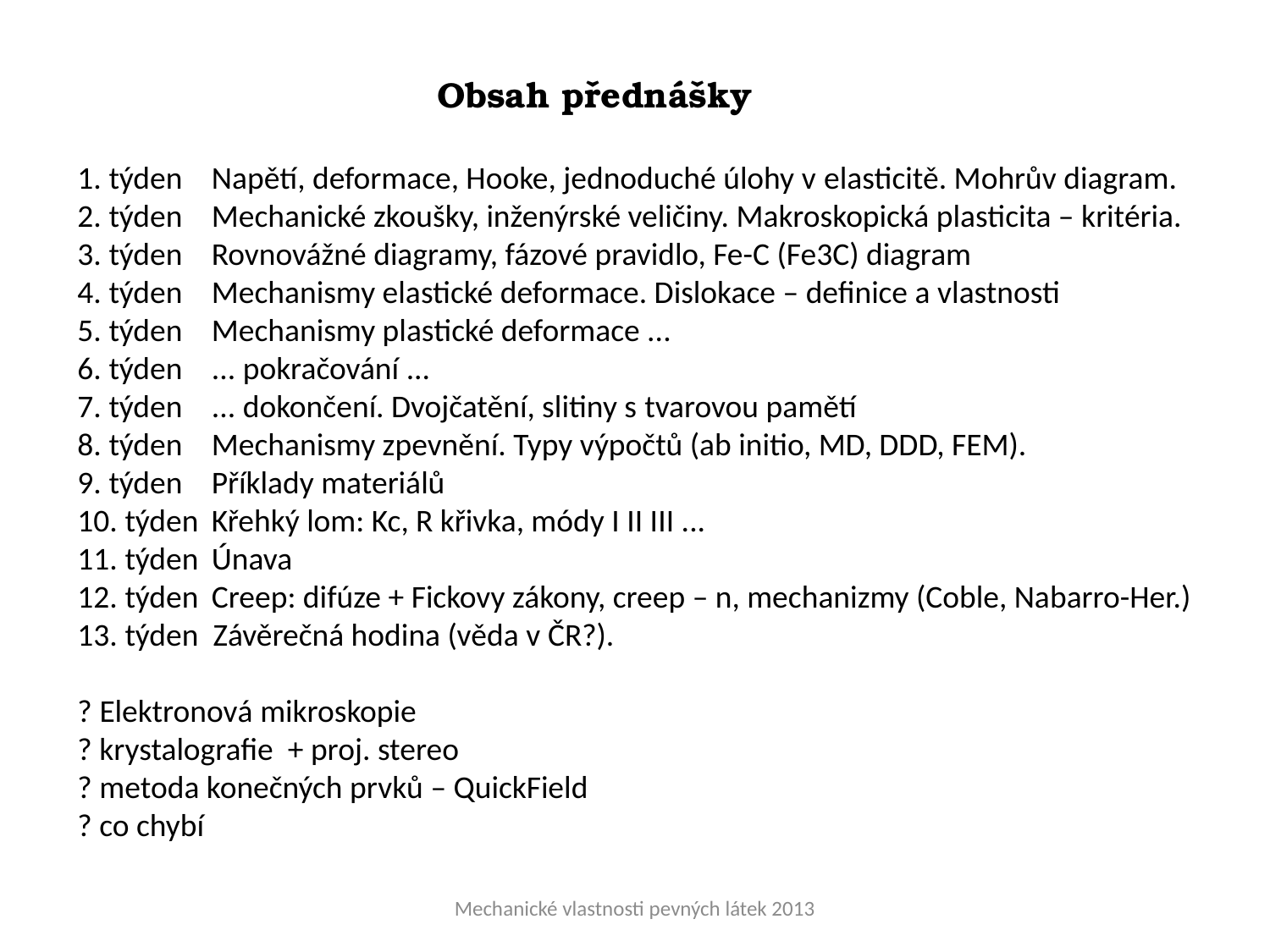

Obsah přednášky
1. týden	 Napětí, deformace, Hooke, jednoduché úlohy v elasticitě. Mohrův diagram.
2. týden	 Mechanické zkoušky, inženýrské veličiny. Makroskopická plasticita – kritéria.
3. týden	 Rovnovážné diagramy, fázové pravidlo, Fe-C (Fe3C) diagram
4. týden	 Mechanismy elastické deformace. Dislokace – definice a vlastnosti
5. týden	 Mechanismy plastické deformace ...
6. týden	 ... pokračování ...
7. týden	 ... dokončení. Dvojčatění, slitiny s tvarovou pamětí
8. týden	 Mechanismy zpevnění. Typy výpočtů (ab initio, MD, DDD, FEM).
9. týden	 Příklady materiálů
10. týden	 Křehký lom: Kc, R křivka, módy I II III ...
11. týden	 Únava
12. týden	 Creep: difúze + Fickovy zákony, creep – n, mechanizmy (Coble, Nabarro-Her.)
13. týden  Závěrečná hodina (věda v ČR?).

? Elektronová mikroskopie
? krystalografie  + proj. stereo
? metoda konečných prvků – QuickField
? co chybí
Mechanické vlastnosti pevných látek 2013